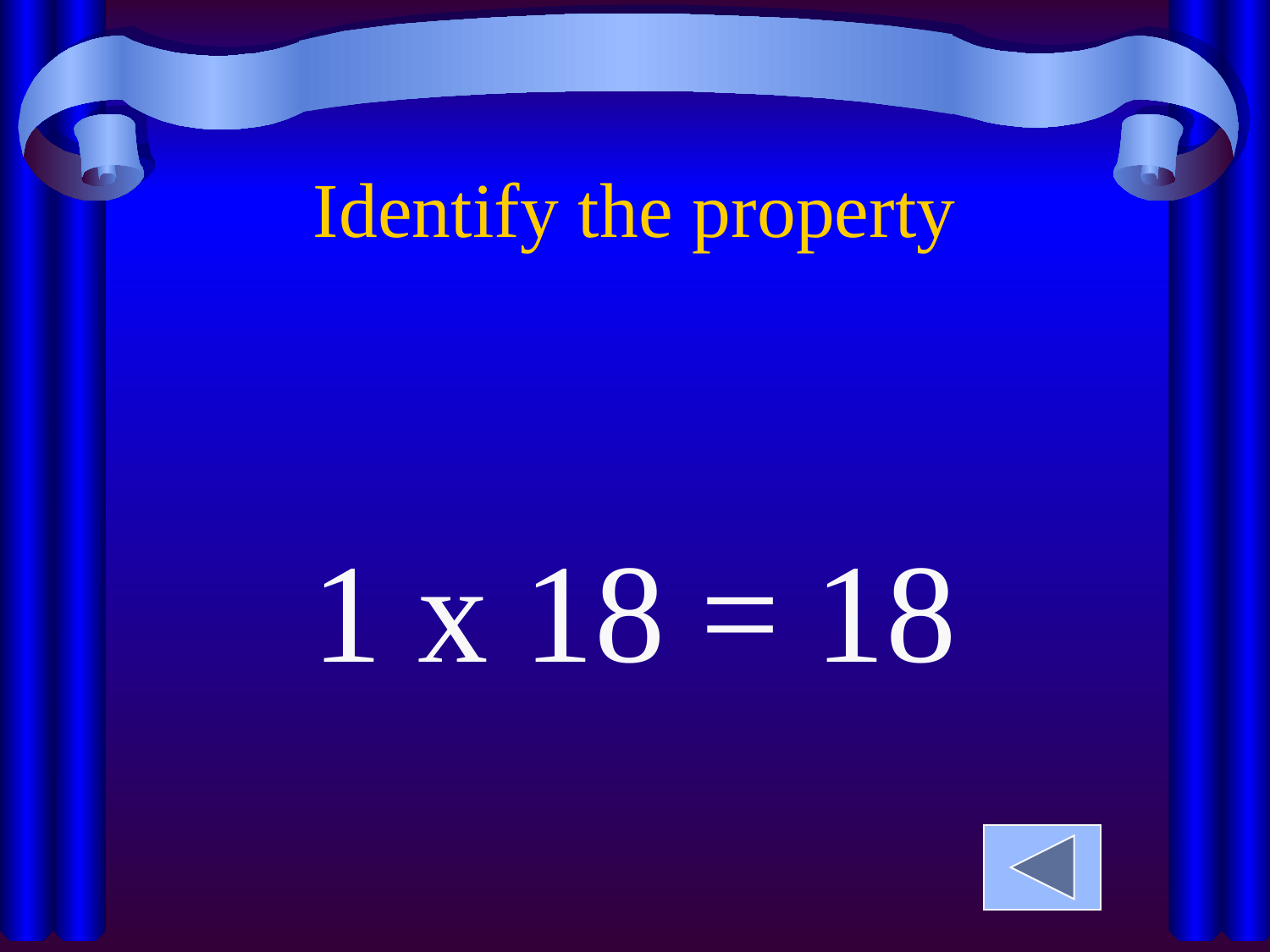

Identify the property

1 x 18 = 18